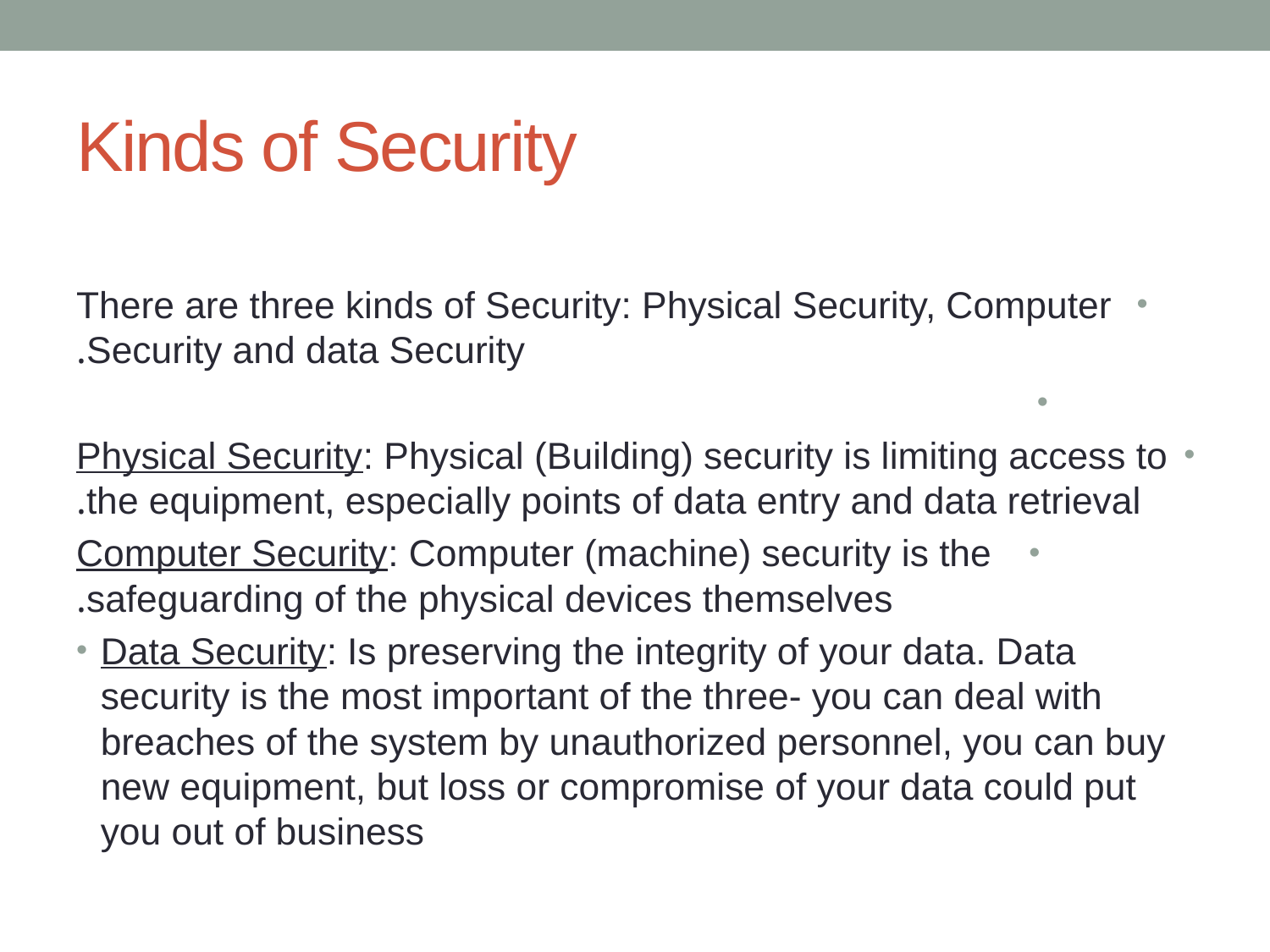

# Kinds of Security

	There are three kinds of Security: Physical Security, Computer Security and data Security.

Physical Security: Physical (Building) security is limiting access to the equipment, especially points of data entry and data retrieval.
Computer Security: Computer (machine) security is the safeguarding of the physical devices themselves.
Data Security: Is preserving the integrity of your data. Data security is the most important of the three- you can deal with breaches of the system by unauthorized personnel, you can buy new equipment, but loss or compromise of your data could put you out of business